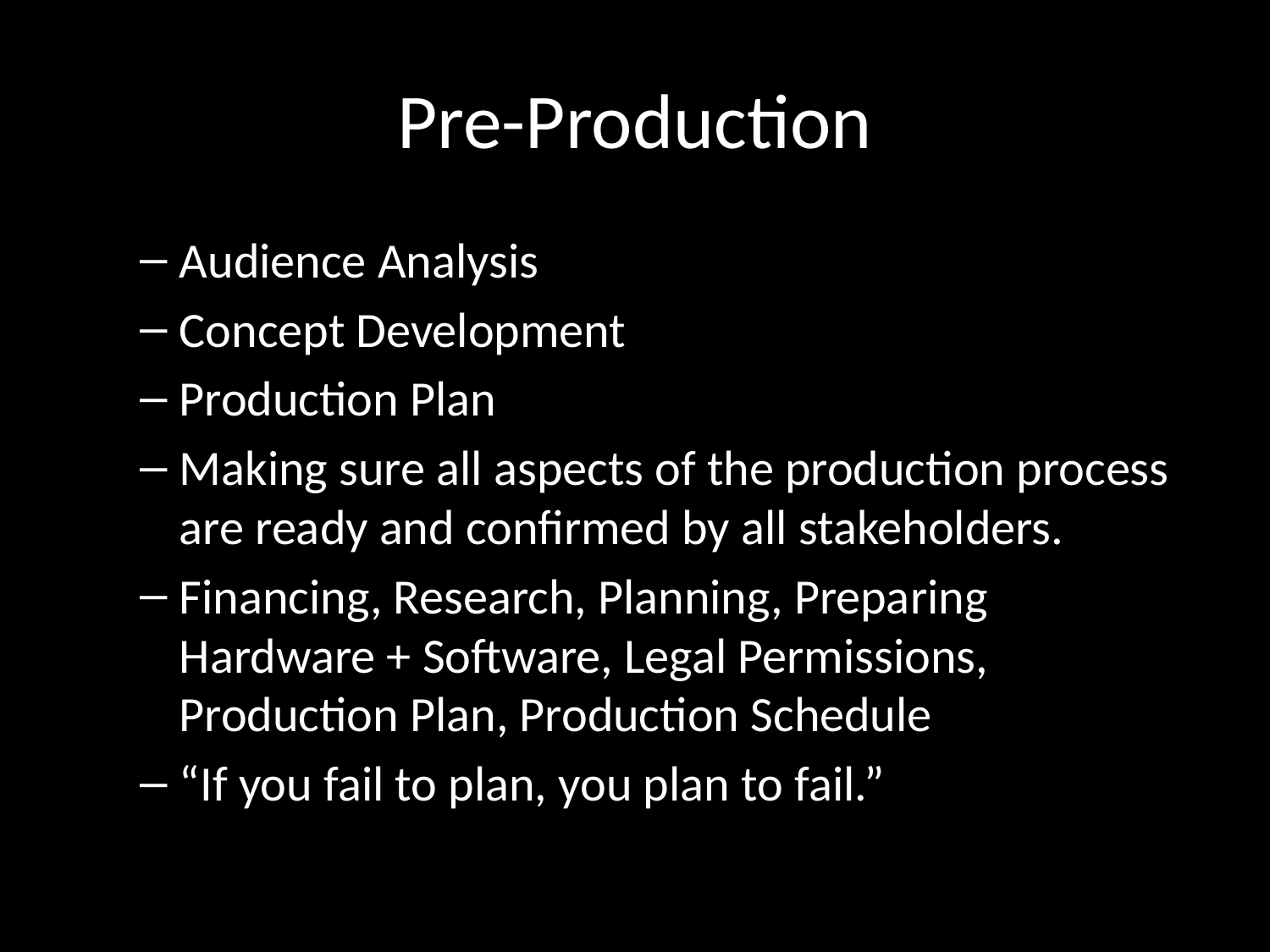

# Pre-Production
Audience Analysis
Concept Development
Production Plan
Making sure all aspects of the production process are ready and confirmed by all stakeholders.
Financing, Research, Planning, Preparing Hardware + Software, Legal Permissions, Production Plan, Production Schedule
“If you fail to plan, you plan to fail.”